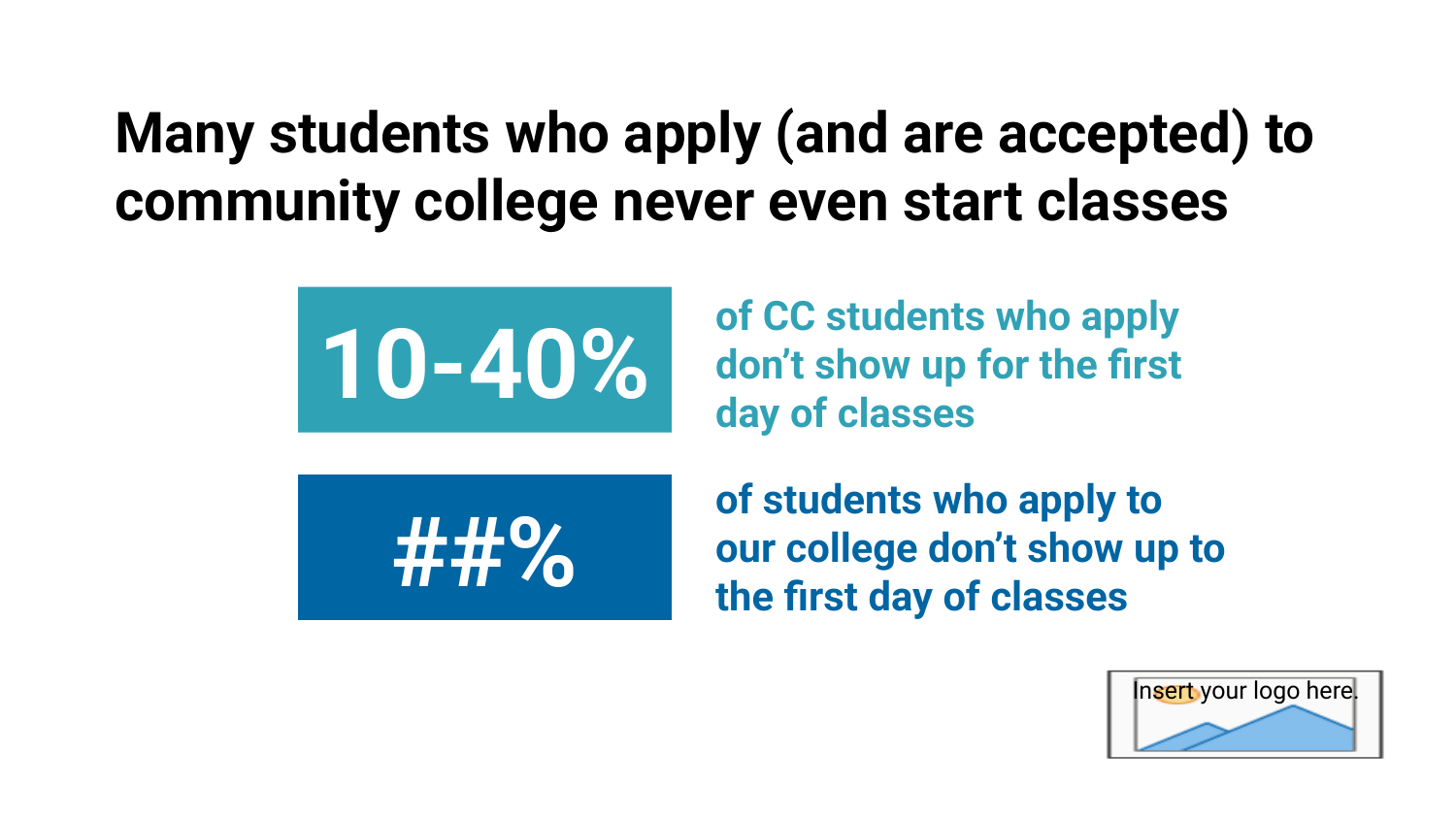

# Many students who apply (and are accepted) to community college never even start classes
10-40%
of CC students who apply don’t show up for the first day of classes
##%
of students who apply to our college don’t show up to the first day of classes